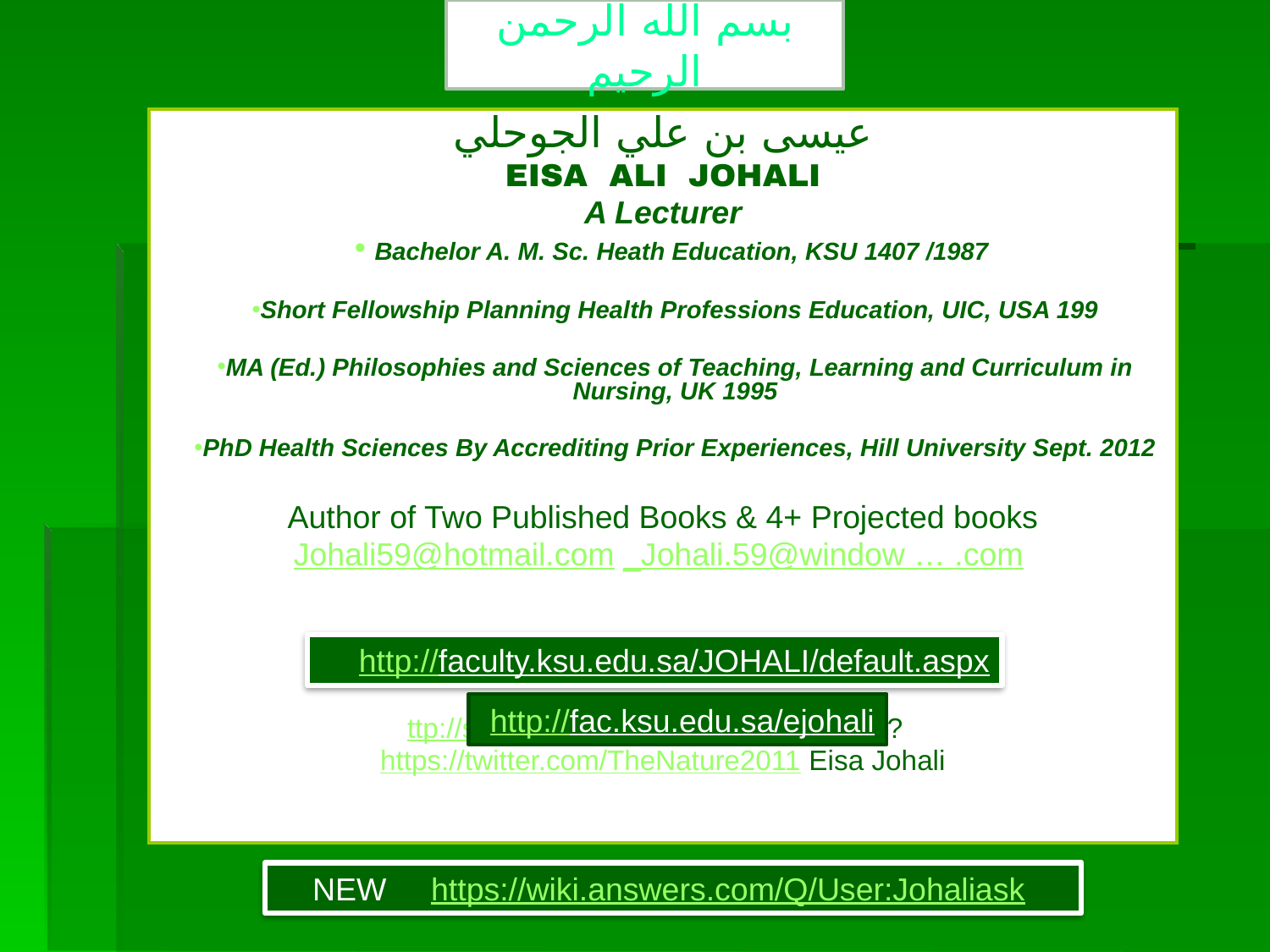

بسم الله الرحمن الرحيم
عيسى بن علي الجوحلي
EISA  ALI  JOHALI
A Lecturer
 Bachelor A. M. Sc. Heath Education, KSU 1407 /1987

Short Fellowship Planning Health Professions Education, UIC, USA 199

MA (Ed.) Philosophies and Sciences of Teaching, Learning and Curriculum in Nursing, UK 1995

PhD Health Sciences By Accrediting Prior Experiences, Hill University Sept. 2012

Author of Two Published Books & 4+ Projected books
 Johali59@hotmail.com _Johali.59@window … .com

ttp://sa.linkedin.com ..................Who ??
https://twitter.com/TheNature2011 Eisa Johali

http://faculty.ksu.edu.sa/JOHALI/default.aspx
http://fac.ksu.edu.sa/ejohali
NEW     https://wiki.answers.com/Q/User:Johaliask